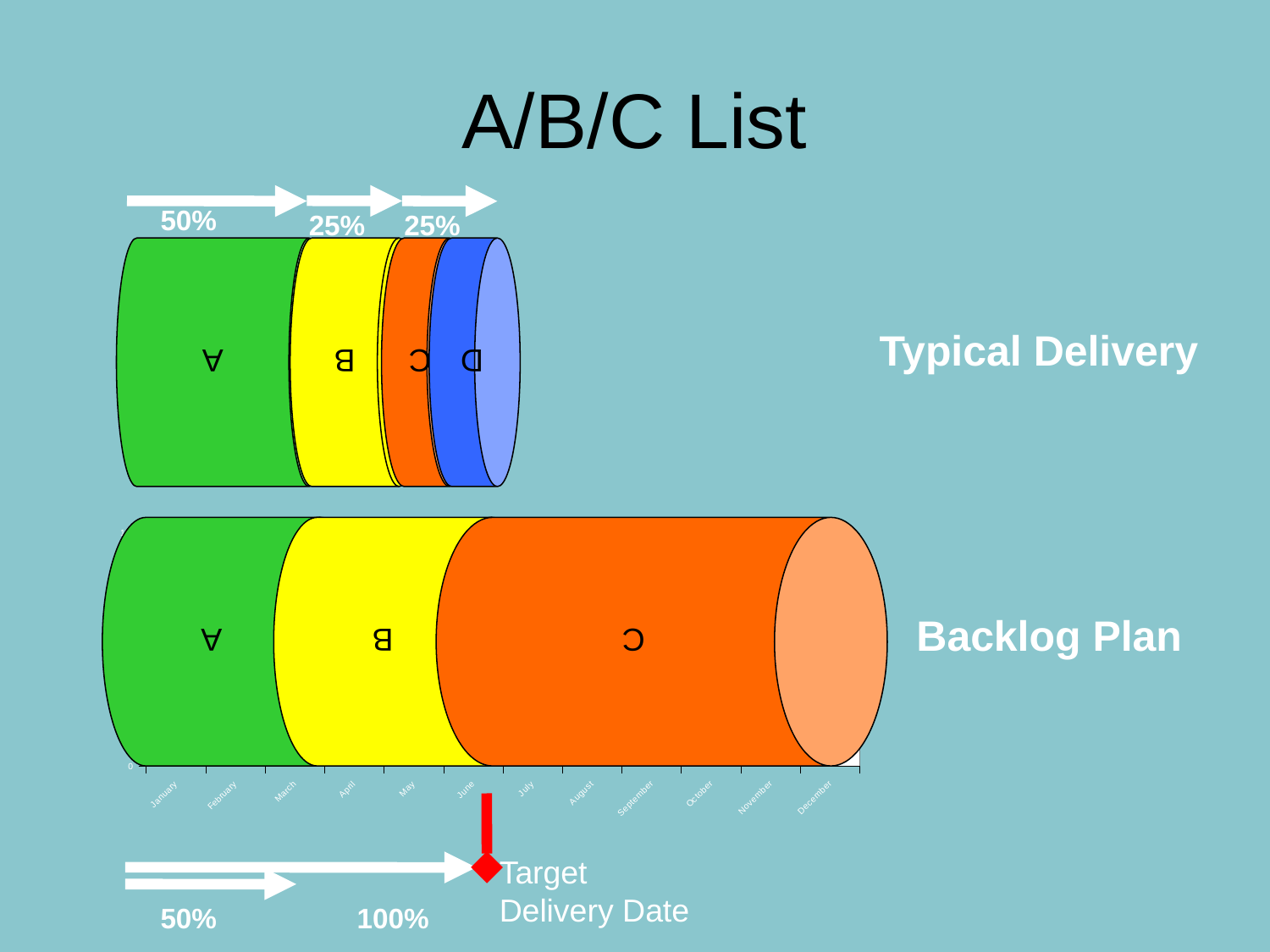

# A/B/C List

50%
25%
25%
A
B
C
D
Typical Delivery
C
A
B

### Chart

| Category |  |
|---|---|
| January | 1.0 |
| February | 1.0 |
| March | 1.0 |
| April | 1.0 |
| May | 1.0 |
| June | 1.0 |
| July | 1.0 |
| August | 1.0 |
| September | 1.0 |
| October | 1.0 |
| November | 1.0 |
| December | 1.0 |
Backlog Plan

Target Delivery Date

50%
100%